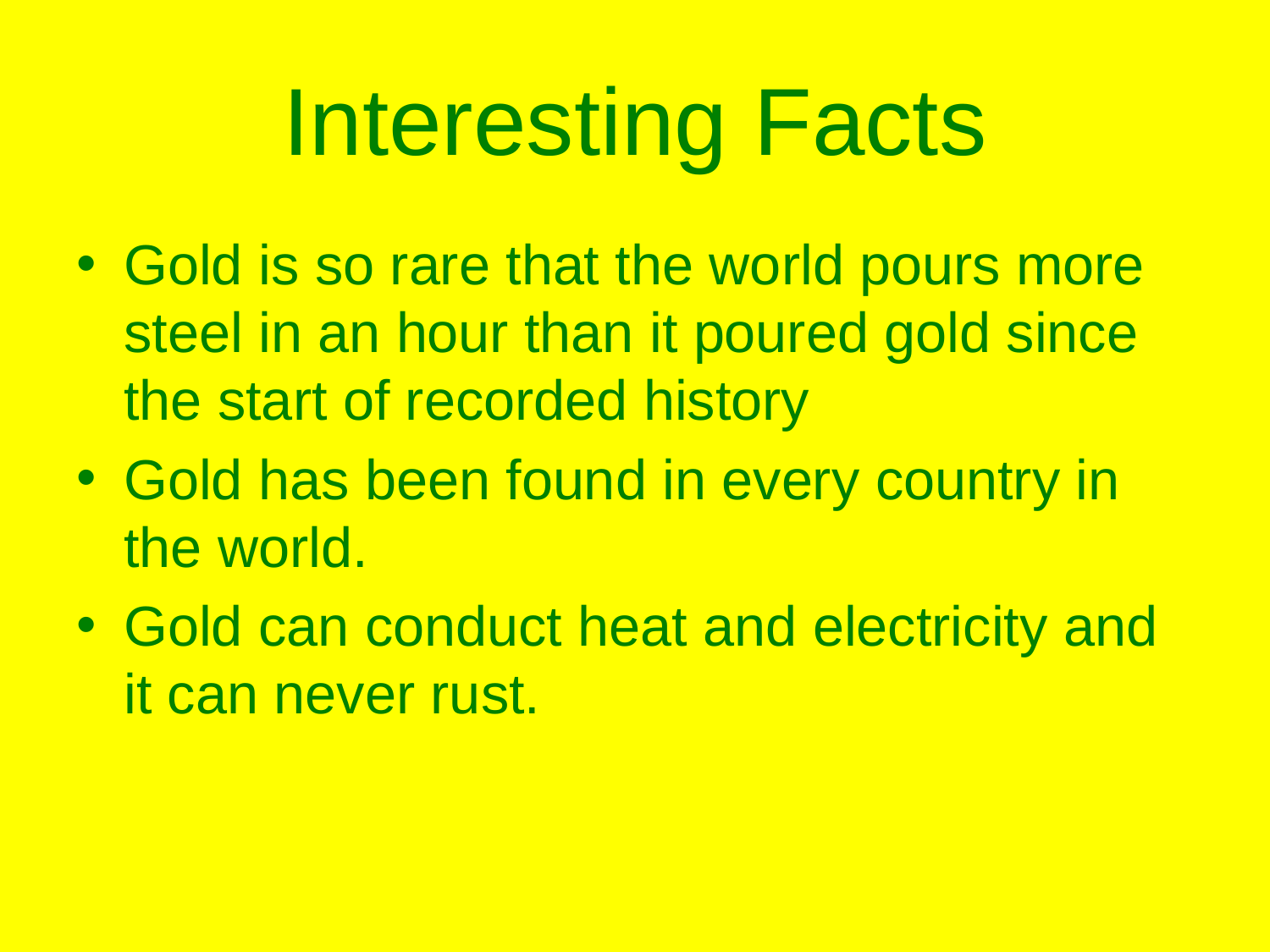

# Interesting Facts
Gold is so rare that the world pours more steel in an hour than it poured gold since the start of recorded history
Gold has been found in every country in the world.
Gold can conduct heat and electricity and it can never rust.